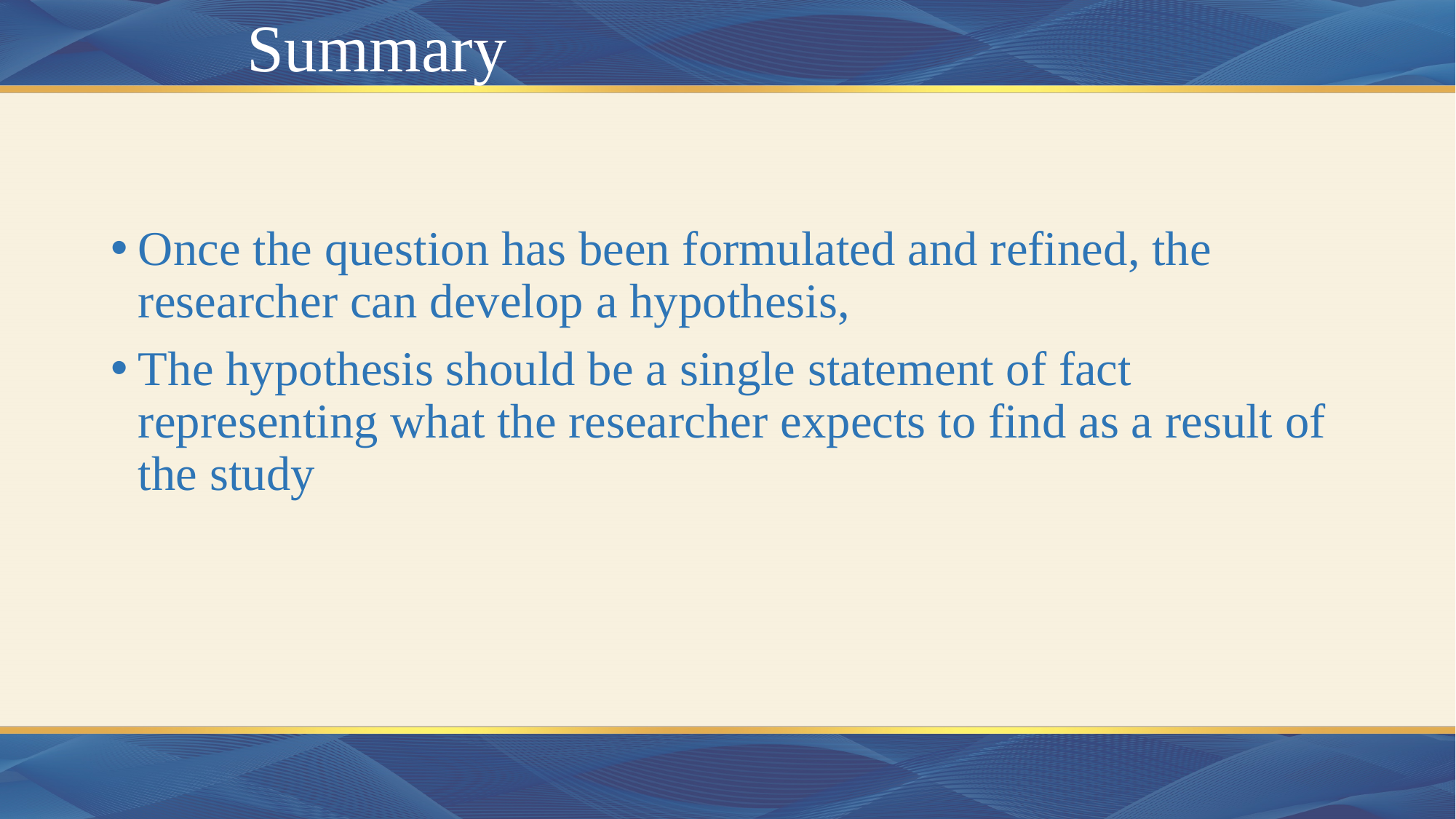

# Summary
Once the question has been formulated and refined, the researcher can develop a hypothesis,
The hypothesis should be a single statement of fact representing what the researcher expects to find as a result of the study